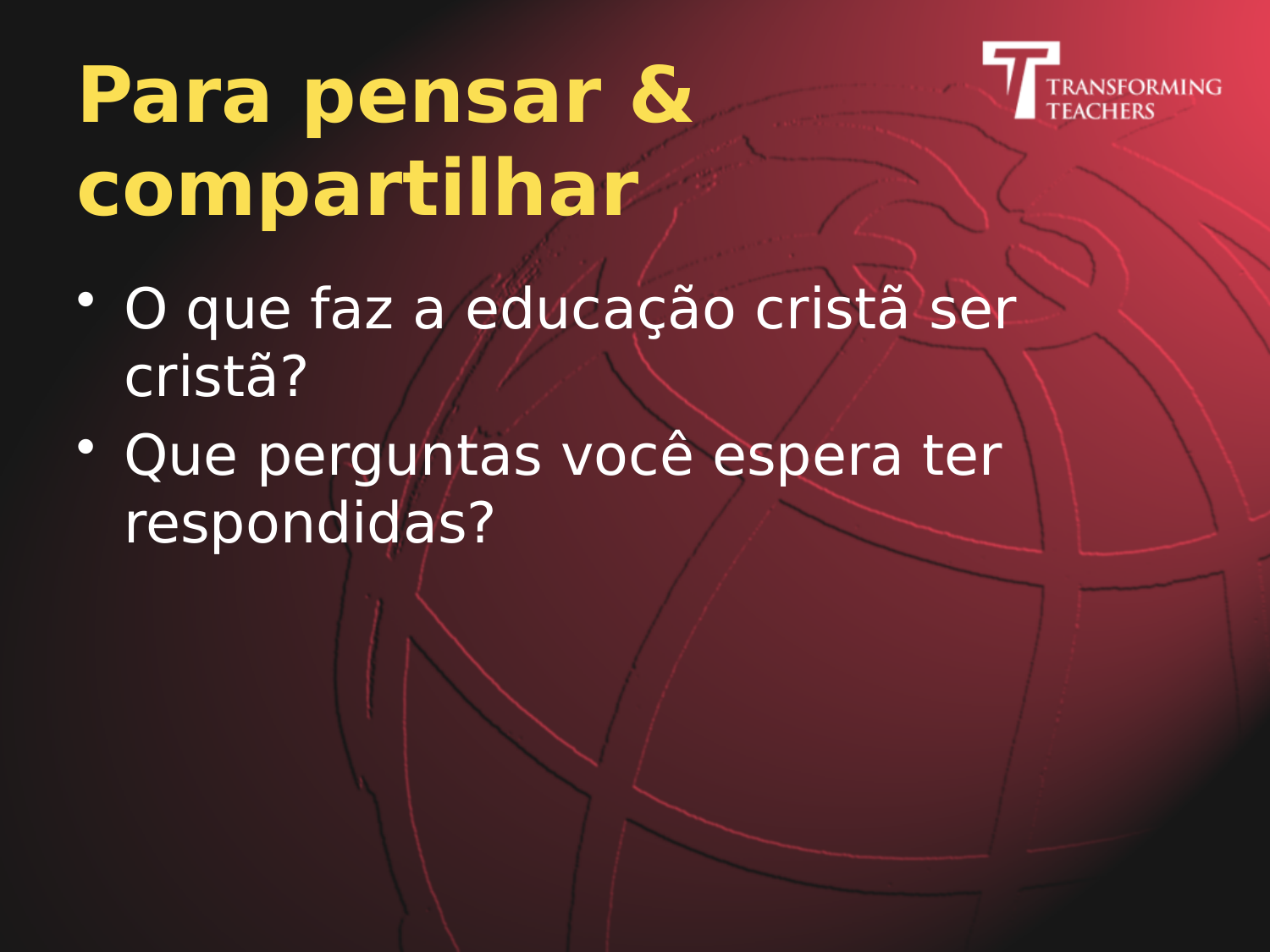

# Para pensar & compartilhar
O que faz a educação cristã ser cristã?
Que perguntas você espera ter respondidas?